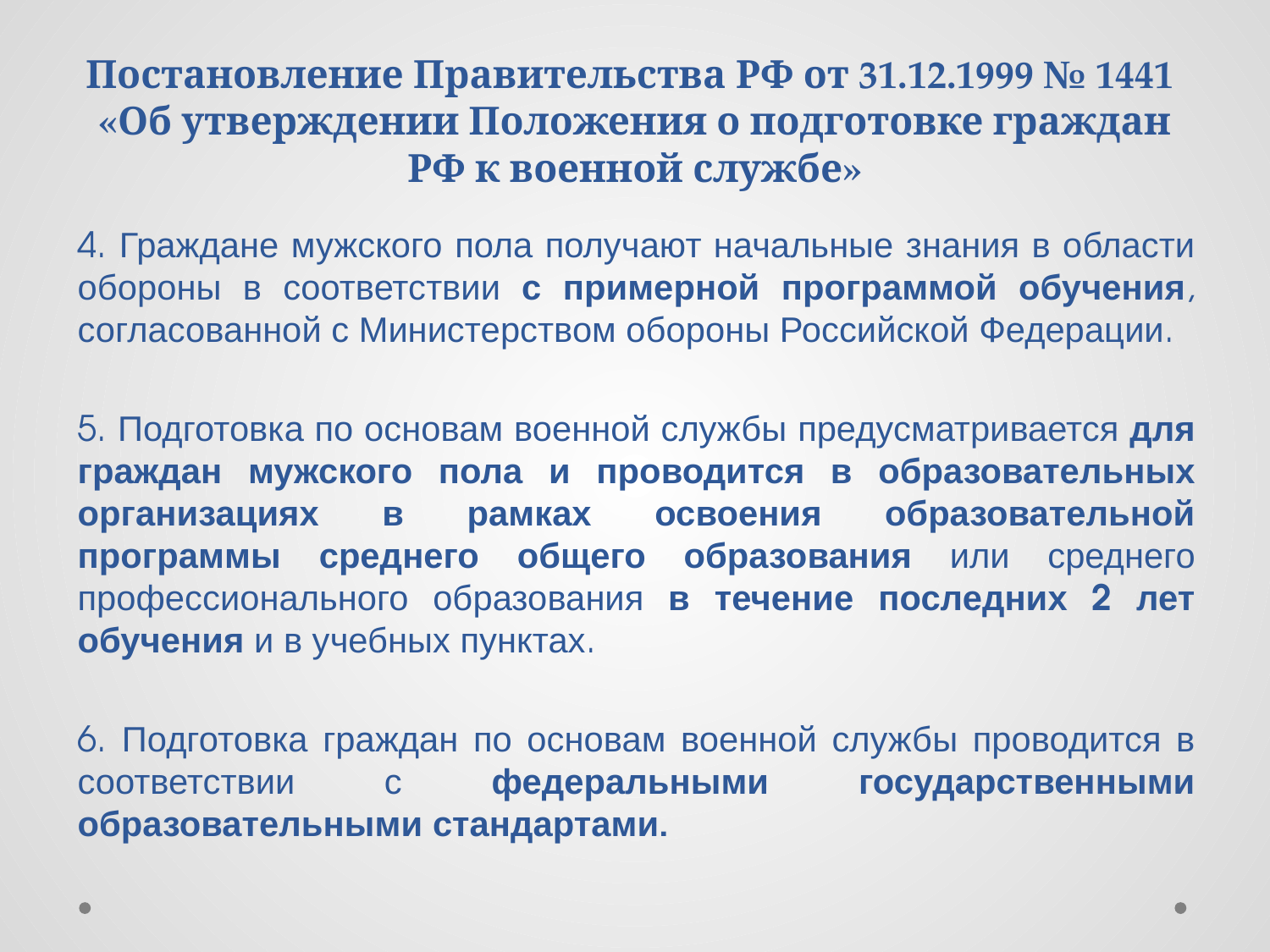

# Постановление Правительства РФ от 31.12.1999 № 1441 «Об утверждении Положения о подготовке граждан РФ к военной службе»
4. Граждане мужского пола получают начальные знания в области обороны в соответствии с примерной программой обучения, согласованной с Министерством обороны Российской Федерации.

5. Подготовка по основам военной службы предусматривается для граждан мужского пола и проводится в образовательных организациях в рамках освоения образовательной программы среднего общего образования или среднего профессионального образования в течение последних 2 лет обучения и в учебных пунктах.

6. Подготовка граждан по основам военной службы проводится в соответствии с федеральными государственными образовательными стандартами.